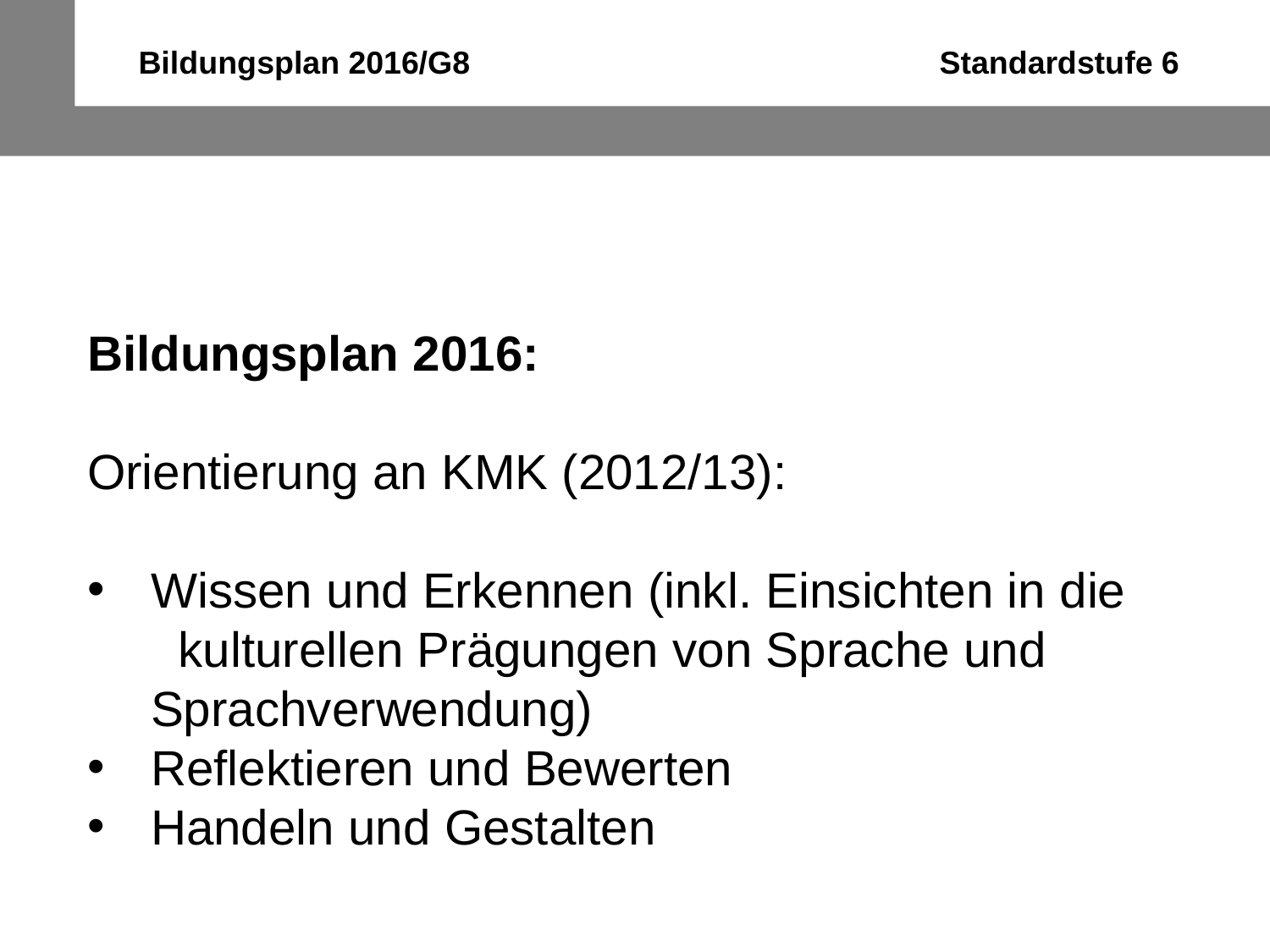

Bildungsplan 2016/G8                                                     Standardstufe 6

Bildungsplan 2016:

Orientierung an KMK (2012/13):

Wissen und Erkennen (inkl. Einsichten in die          kulturellen Prägungen von Sprache und Sprachverwendung)
Reflektieren und Bewerten
Handeln und Gestalten